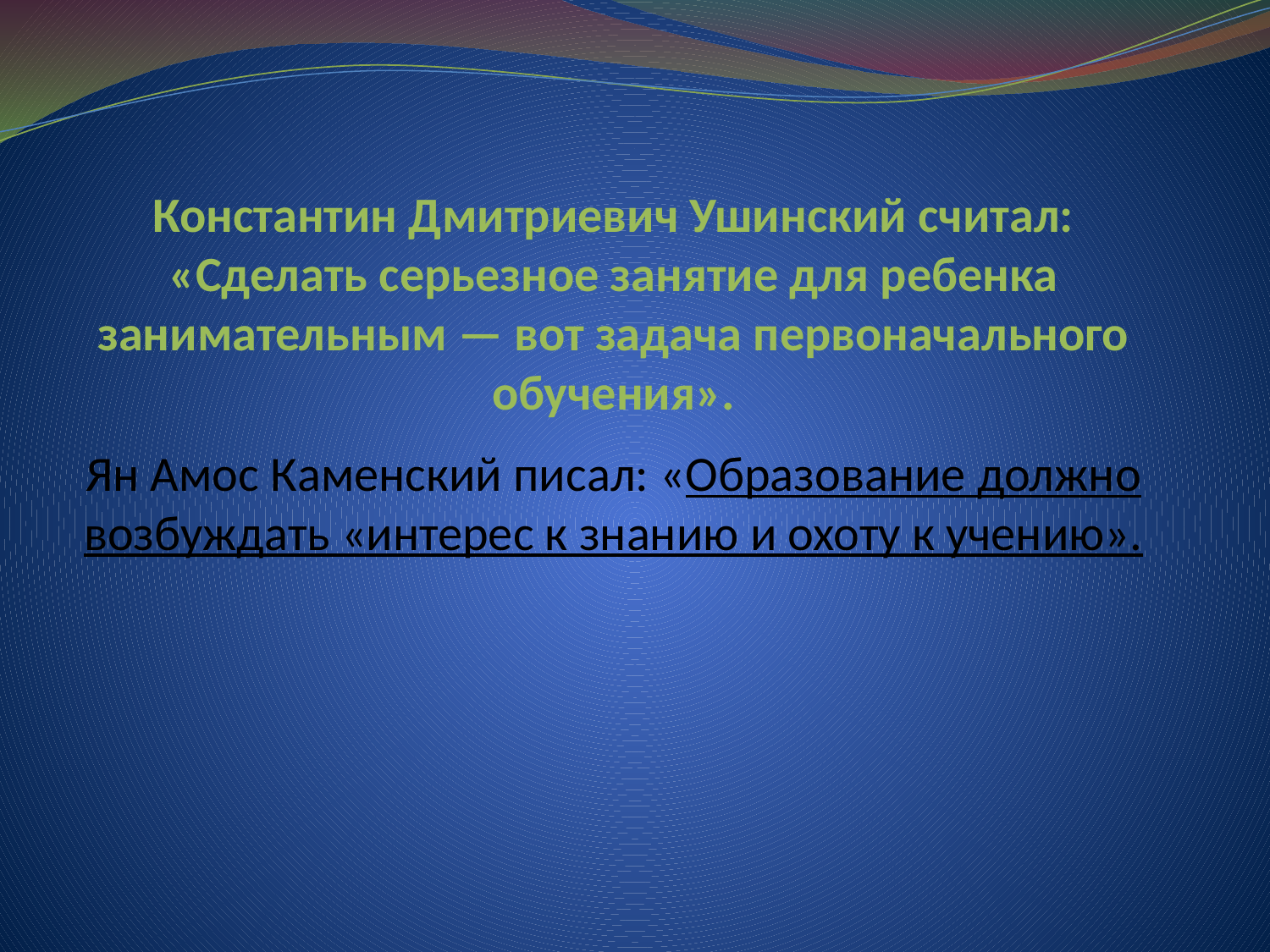

# Константин Дмитриевич Ушинский считал: «Сделать серьезное занятие для ребенка занимательным — вот задача первоначального обучения».
Ян Амос Каменский писал: «Образование должно возбуждать «интерес к знанию и охоту к учению».